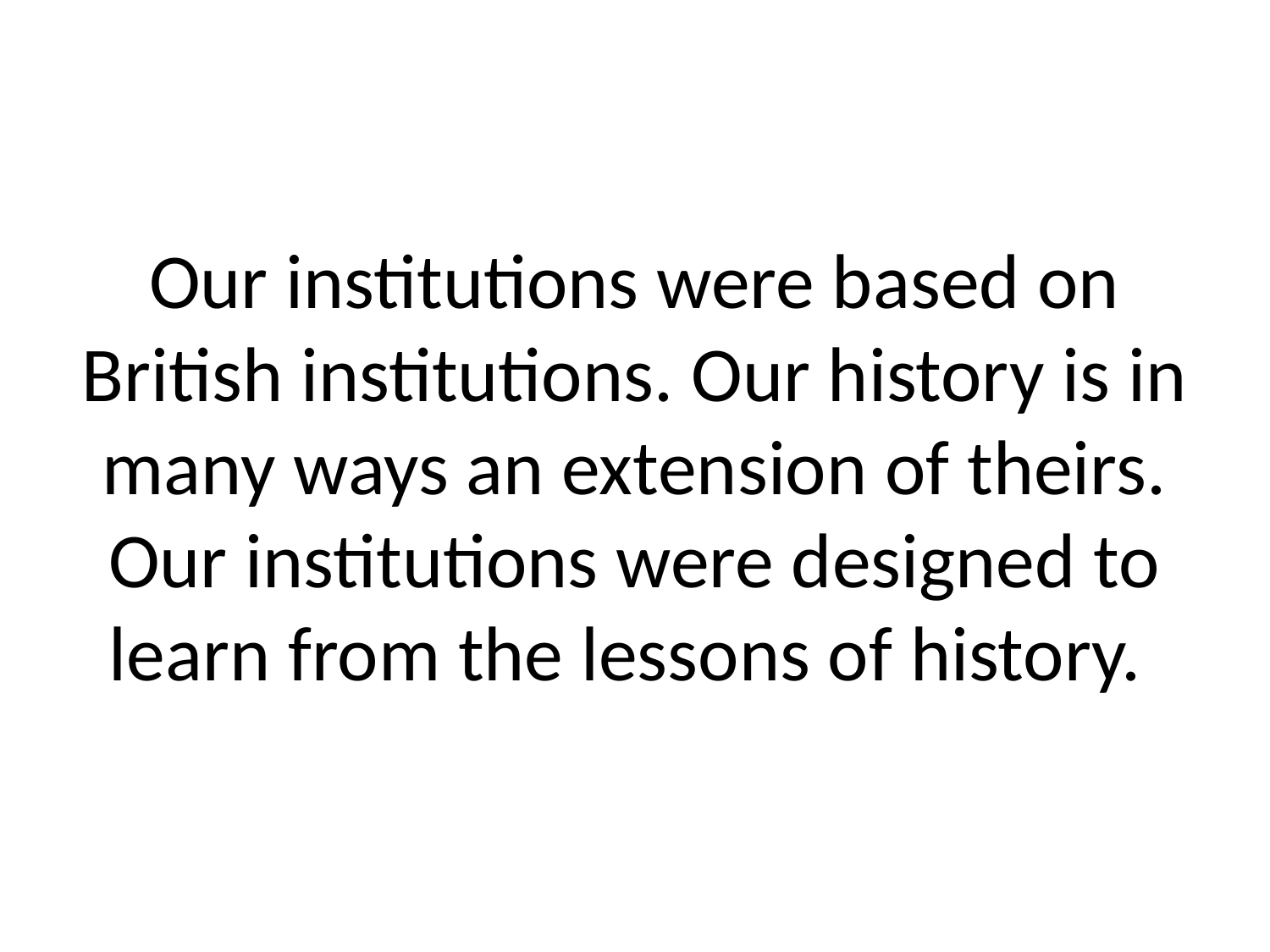

# Our institutions were based on British institutions. Our history is in many ways an extension of theirs. Our institutions were designed to learn from the lessons of history.